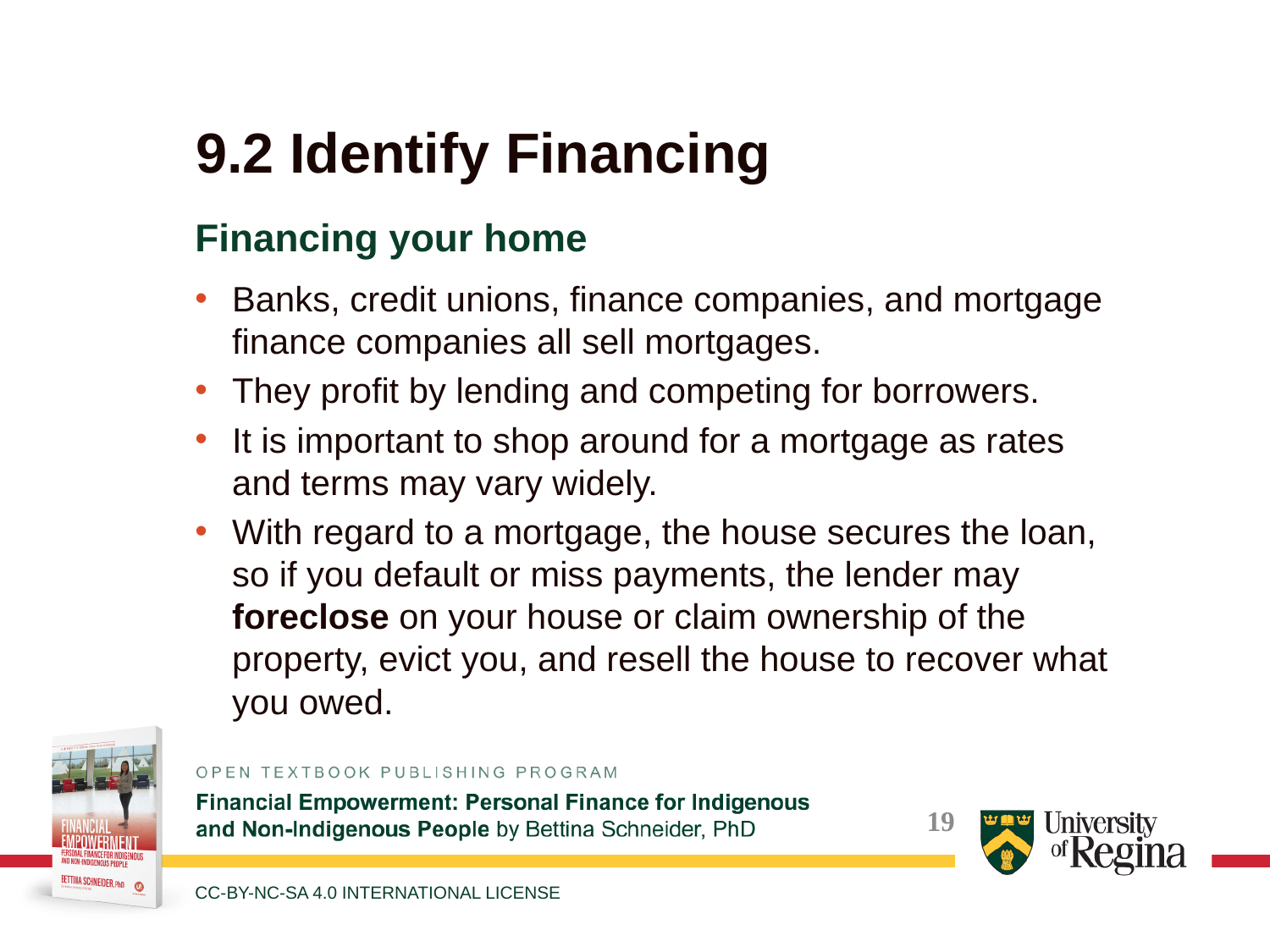

# 9.2 Identify Financing
Financing your home
Banks, credit unions, finance companies, and mortgage finance companies all sell mortgages.
They profit by lending and competing for borrowers.
It is important to shop around for a mortgage as rates and terms may vary widely.
With regard to a mortgage, the house secures the loan, so if you default or miss payments, the lender may foreclose on your house or claim ownership of the property, evict you, and resell the house to recover what you owed.
CC-BY-NC-SA 4.0 INTERNATIONAL LICENSE